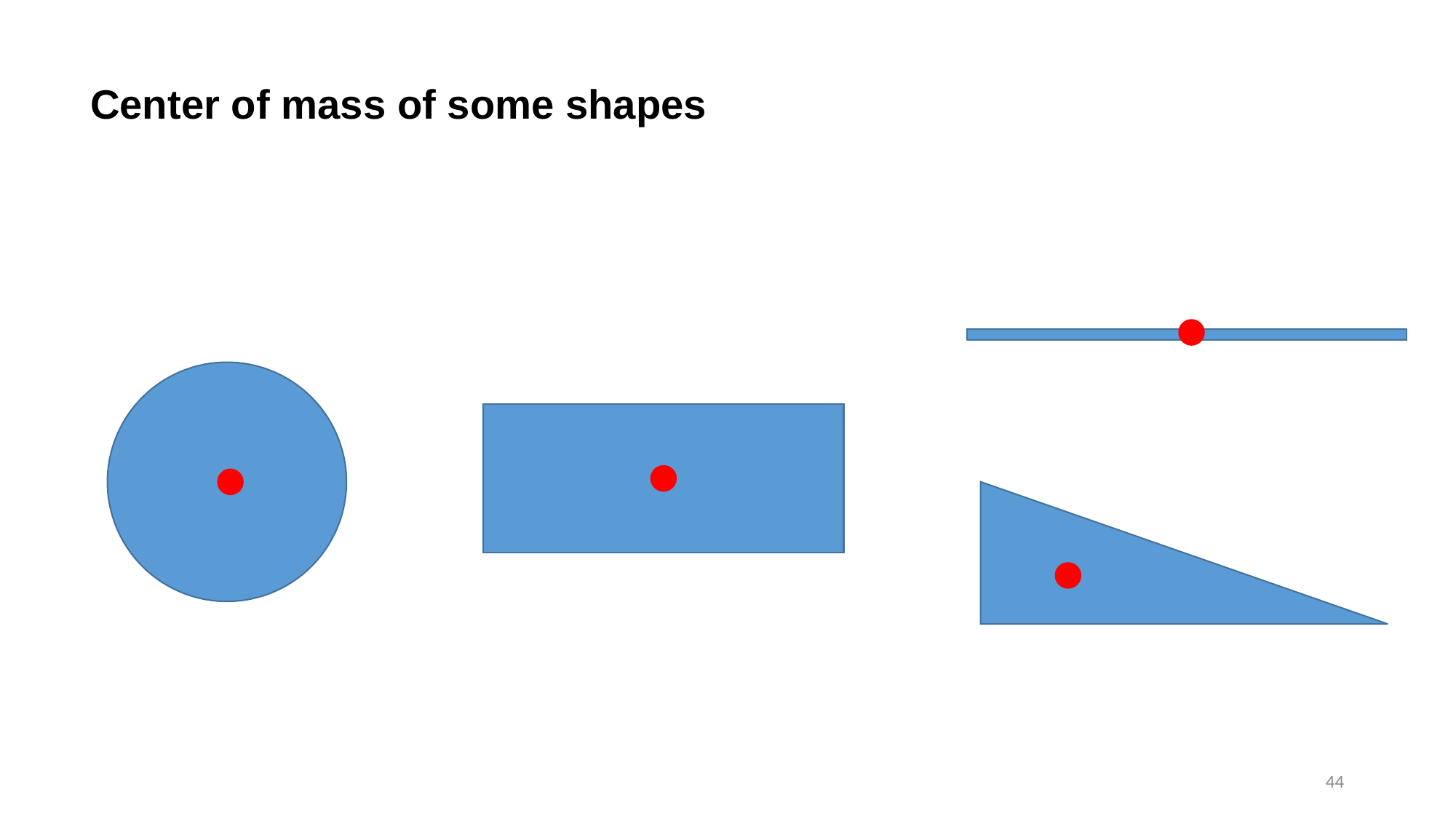

Center of mass of some shapes

44